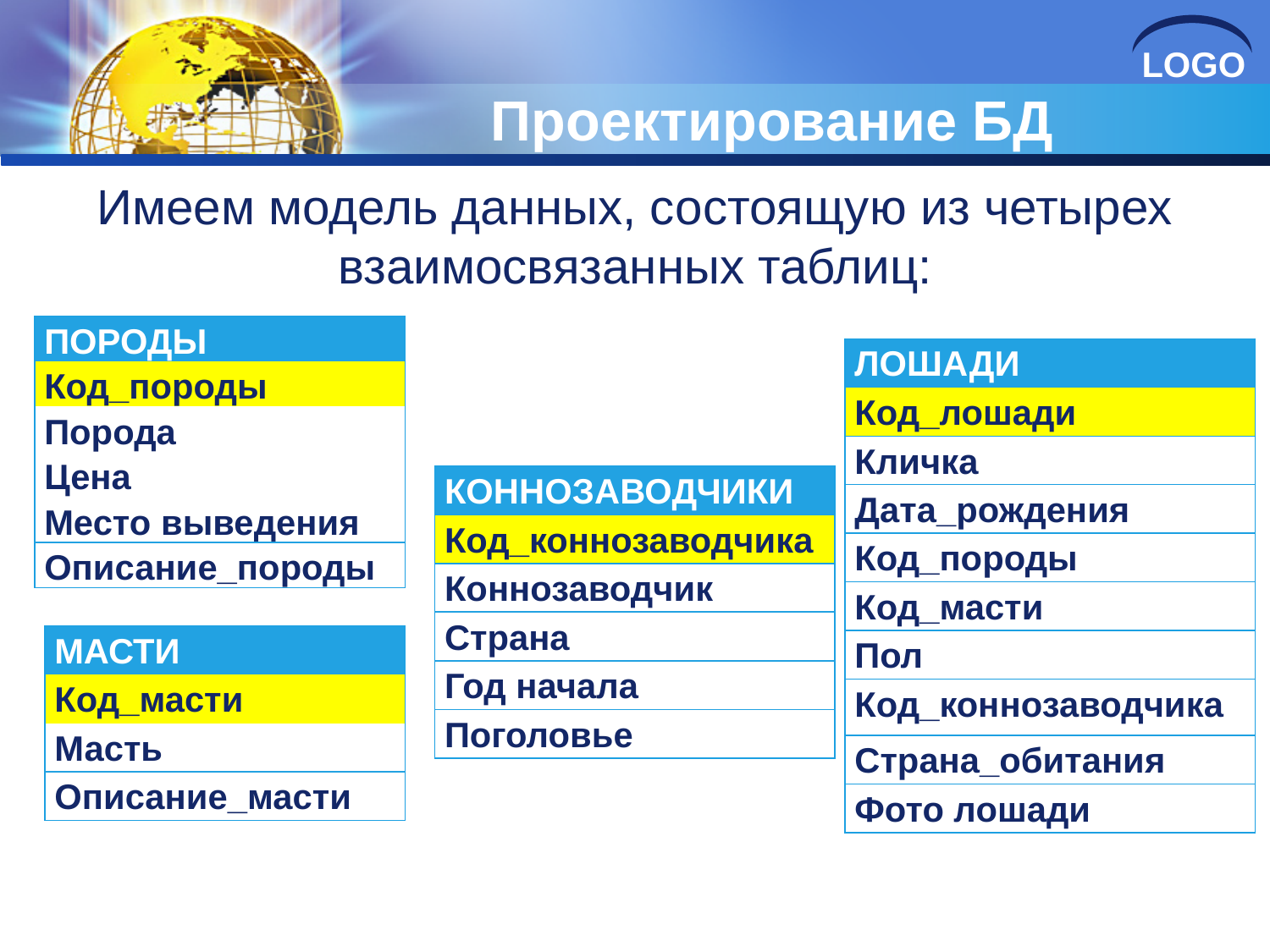

# Проектирование БД
Имеем модель данных, состоящую из четырех взаимосвязанных таблиц:

| ПОРОДЫ |
| --- |
| Код\_породы |
| Порода |
| Цена |
| Место выведения |
| Описание\_породы |
| ЛОШАДИ |
| --- |
| Код\_лошади |
| Кличка |
| Дата\_рождения |
| Код\_породы |
| Код\_масти |
| Пол |
| Код\_коннозаводчика |
| Страна\_обитания |
| Фото лошади |
| КОННОЗАВОДЧИКИ |
| --- |
| Код\_коннозаводчика |
| Коннозаводчик |
| Страна |
| Год начала |
| Поголовье |
| МАСТИ |
| --- |
| Код\_масти |
| Масть |
| Описание\_масти |